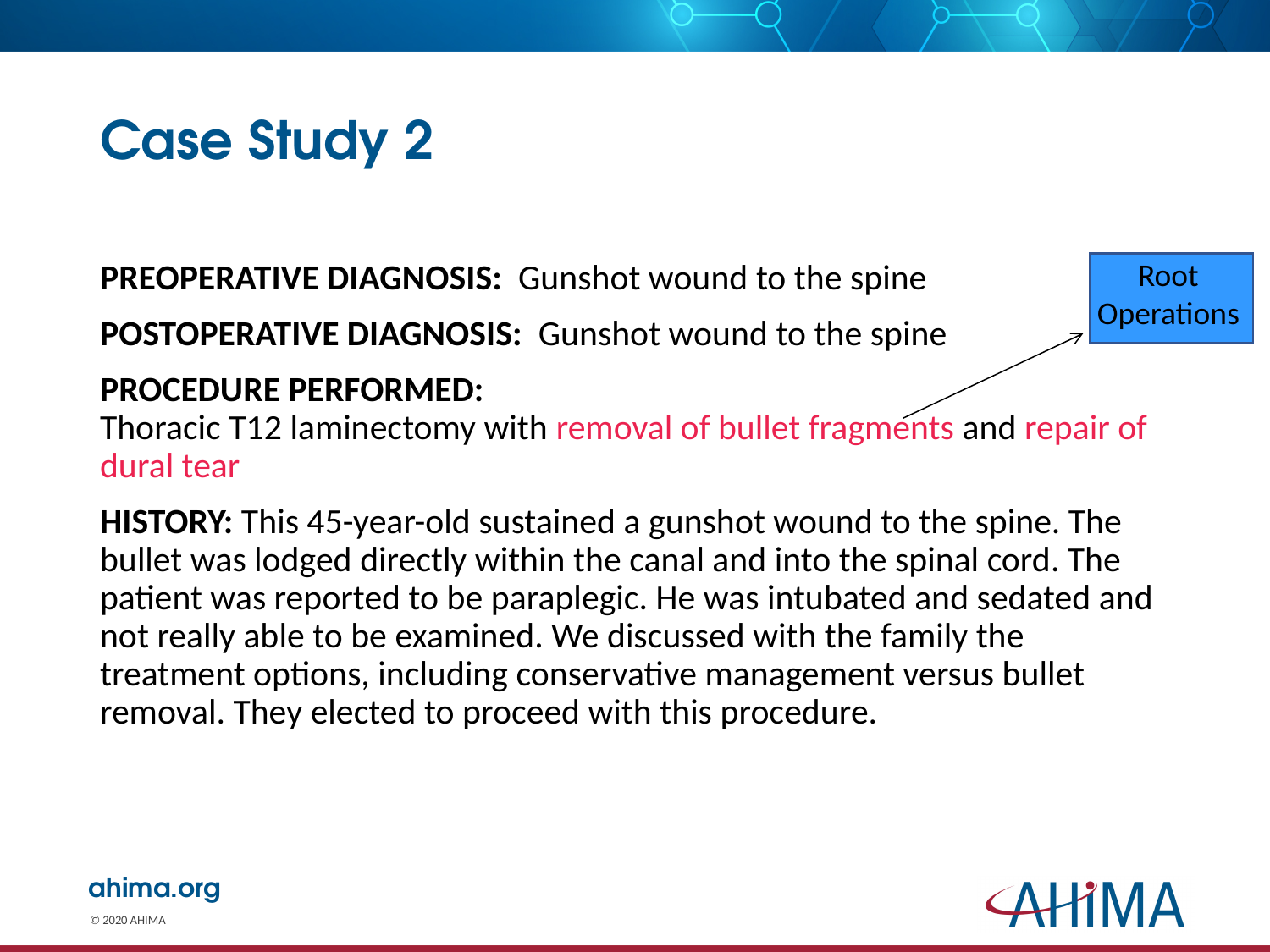

# Case Study 2
Root Operations
Preoperative diagnosis:  Gunshot wound to the spine
Postoperative diagnosis:  Gunshot wound to the spine
PROCEDURE PERFORMED:
Thoracic T12 laminectomy with removal of bullet fragments and repair of dural tear
HISTORY: This 45-year-old sustained a gunshot wound to the spine. The bullet was lodged directly within the canal and into the spinal cord. The patient was reported to be paraplegic. He was intubated and sedated and not really able to be examined. We discussed with the family the treatment options, including conservative management versus bullet removal. They elected to proceed with this procedure.